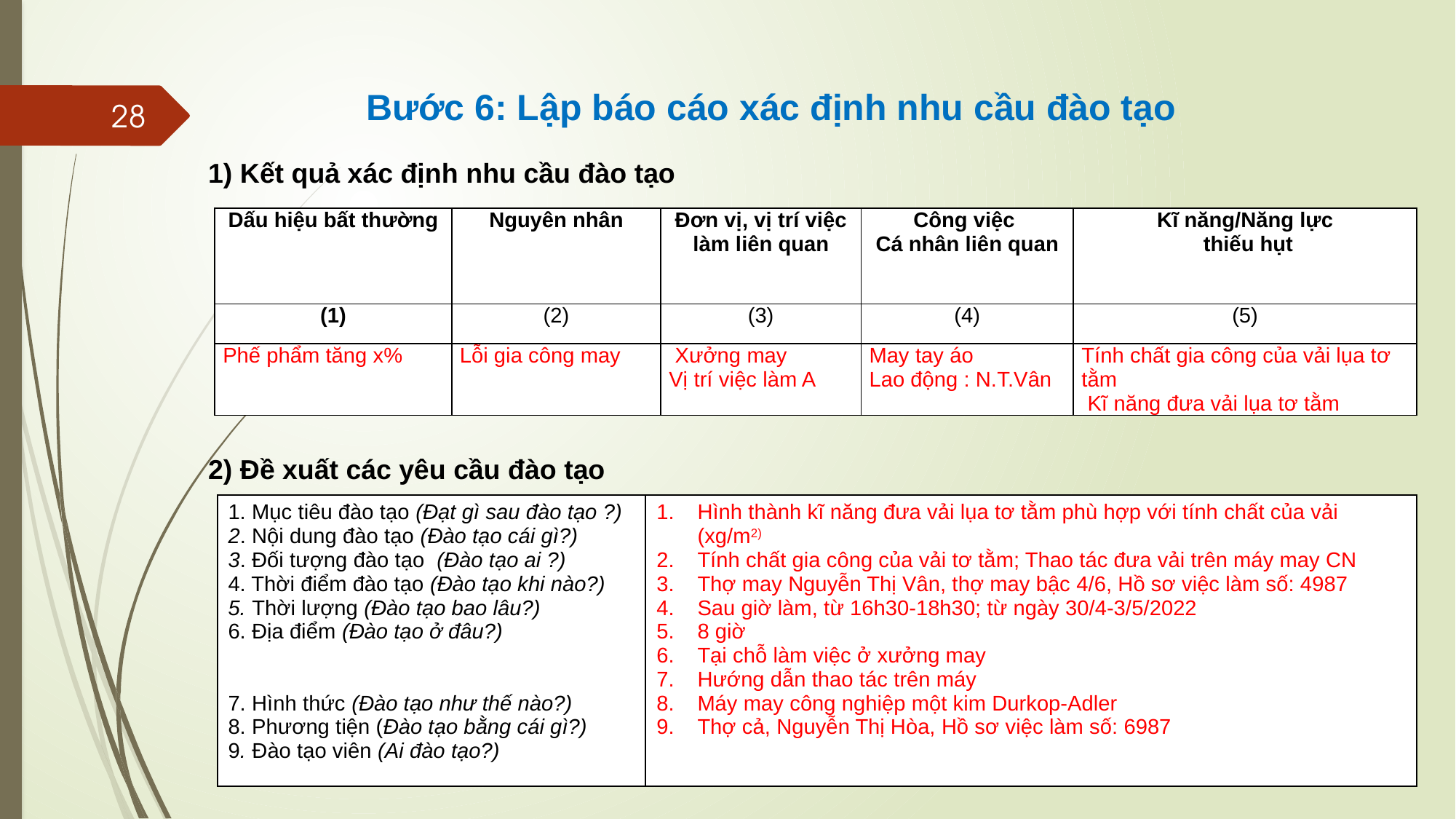

Bước 6: Lập báo cáo xác định nhu cầu đào tạo
28
1) Kết quả xác định nhu cầu đào tạo
| Dấu hiệu bất thường | Nguyên nhân | Đơn vị, vị trí việc làm liên quan | Công việc Cá nhân liên quan | Kĩ năng/Năng lực thiếu hụt |
| --- | --- | --- | --- | --- |
| (1) | (2) | (3) | (4) | (5) |
| Phế phẩm tăng x% | Lỗi gia công may | Xưởng may Vị trí việc làm A | May tay áo Lao động : N.T.Vân | Tính chất gia công của vải lụa tơ tằm  Kĩ năng đưa vải lụa tơ tằm |
2) Đề xuất các yêu cầu đào tạo
| 1. Mục tiêu đào tạo (Đạt gì sau đào tạo ?) 2. Nội dung đào tạo (Đào tạo cái gì?) 3. Đối tượng đào tạo (Đào tạo ai ?) 4. Thời điểm đào tạo (Đào tạo khi nào?) 5. Thời lượng (Đào tạo bao lâu?) 6. Địa điểm (Đào tạo ở đâu?) 7. Hình thức (Đào tạo như thế nào?) 8. Phương tiện (Đào tạo bằng cái gì?) 9. Đào tạo viên (Ai đào tạo?) | Hình thành kĩ năng đưa vải lụa tơ tằm phù hợp với tính chất của vải (xg/m2) Tính chất gia công của vải tơ tằm; Thao tác đưa vải trên máy may CN Thợ may Nguyễn Thị Vân, thợ may bậc 4/6, Hồ sơ việc làm số: 4987 Sau giờ làm, từ 16h30-18h30; từ ngày 30/4-3/5/2022 8 giờ Tại chỗ làm việc ở xưởng may Hướng dẫn thao tác trên máy Máy may công nghiệp một kim Durkop-Adler Thợ cả, Nguyễn Thị Hòa, Hồ sơ việc làm số: 6987 |
| --- | --- |
LU02-Xác định nhu cầu đào tạo